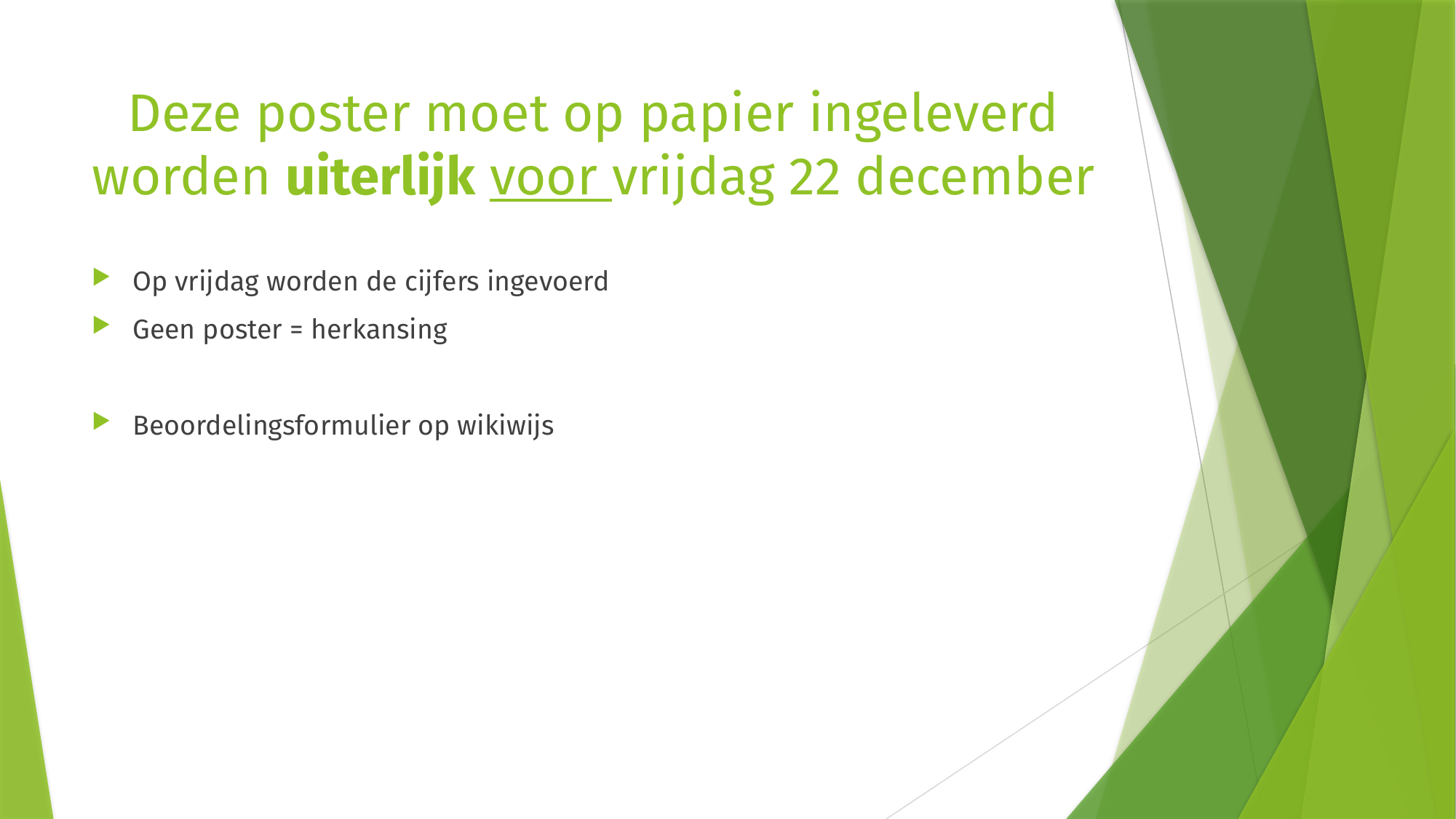

# Deze poster moet op papier ingeleverd worden uiterlijk voor vrijdag 22 december
Op vrijdag worden de cijfers ingevoerd
Geen poster = herkansing

Beoordelingsformulier op wikiwijs